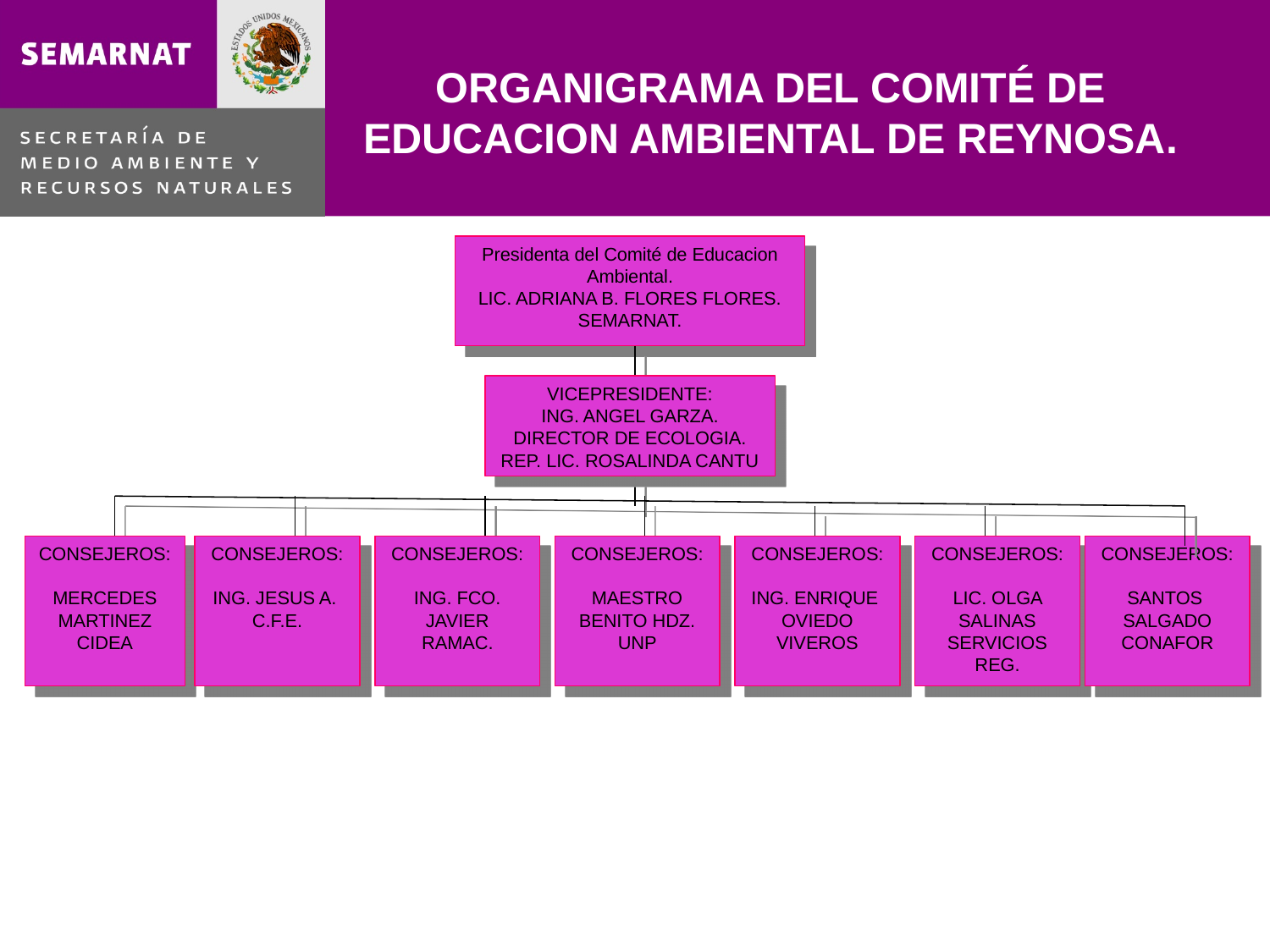

# ORGANIGRAMA DEL COMITÉ DE EDUCACION AMBIENTAL DE REYNOSA.
Presidenta del Comité de Educacion Ambiental.
LIC. ADRIANA B. FLORES FLORES.
SEMARNAT.
VICEPRESIDENTE:
ING. ANGEL GARZA.
DIRECTOR DE ECOLOGIA.
REP. LIC. ROSALINDA CANTU
CONSEJEROS:

MERCEDES MARTINEZ
CIDEA
CONSEJEROS:

ING. JESUS A.
C.F.E.
CONSEJEROS:

ING. FCO. JAVIER
RAMAC.
CONSEJEROS:

MAESTRO BENITO HDZ.
UNP

CONSEJEROS:

ING. ENRIQUE  OVIEDO
VIVEROS

CONSEJEROS:

LIC. OLGA SALINAS
SERVICIOS REG.

CONSEJEROS:

SANTOS
SALGADO
CONAFOR